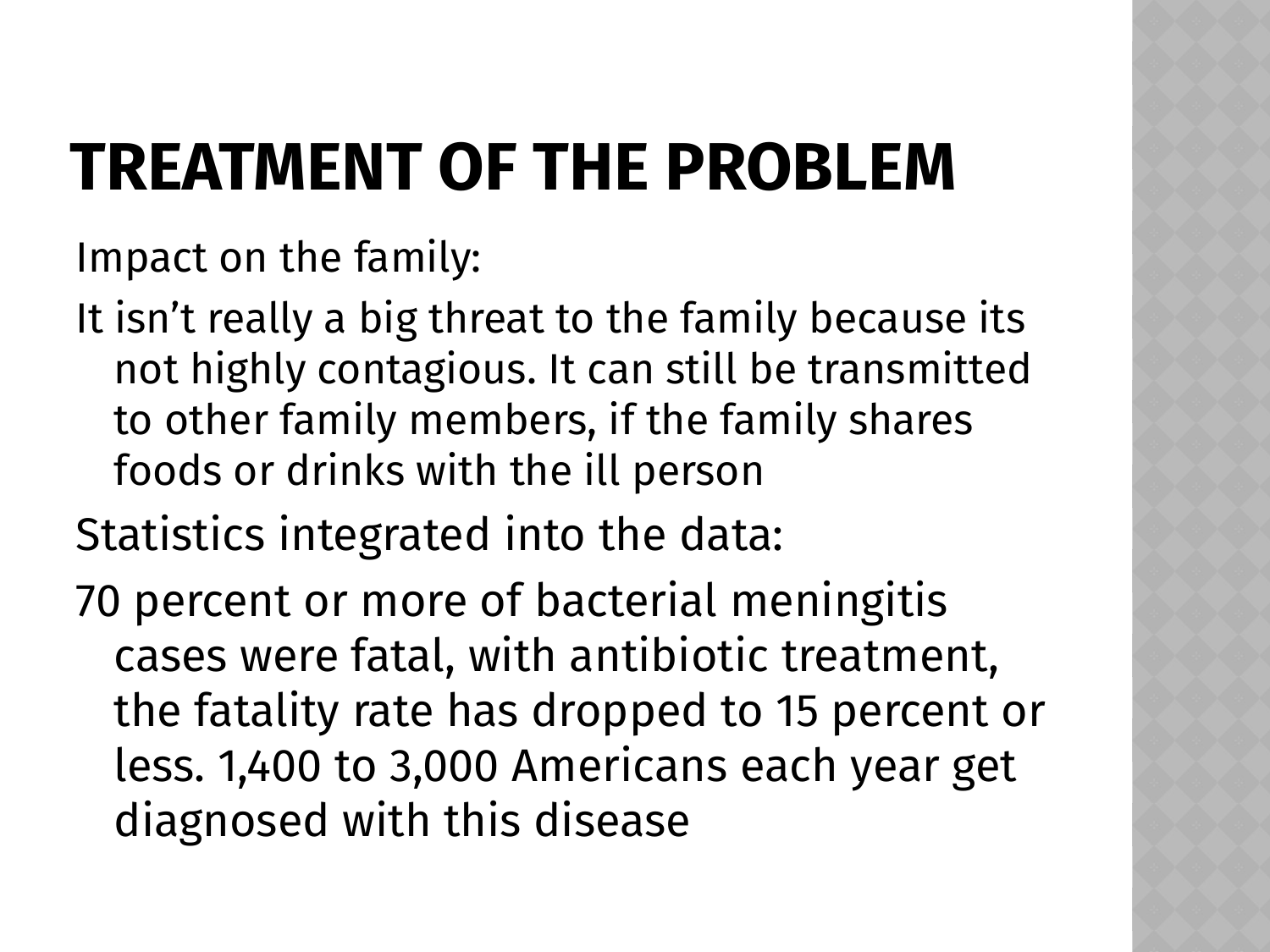

# Treatment of the problem
Impact on the family:
It isn’t really a big threat to the family because its not highly contagious. It can still be transmitted to other family members, if the family shares foods or drinks with the ill person
Statistics integrated into the data:
70 percent or more of bacterial meningitis cases were fatal, with antibiotic treatment, the fatality rate has dropped to 15 percent or less. 1,400 to 3,000 Americans each year get diagnosed with this disease